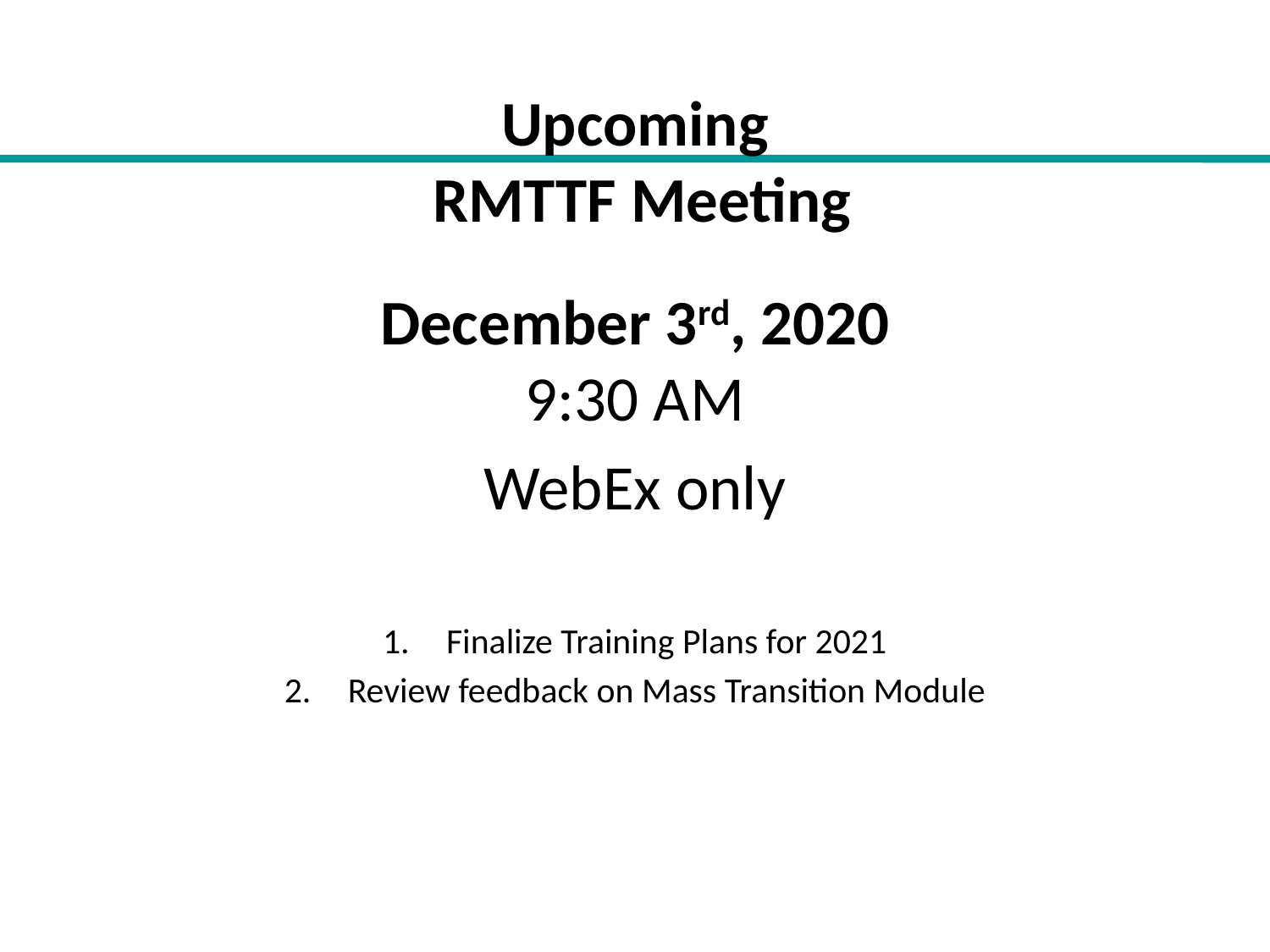

# Upcoming RMTTF Meeting
December 3rd, 2020
9:30 AM
WebEx only

Finalize Training Plans for 2021
Review feedback on Mass Transition Module